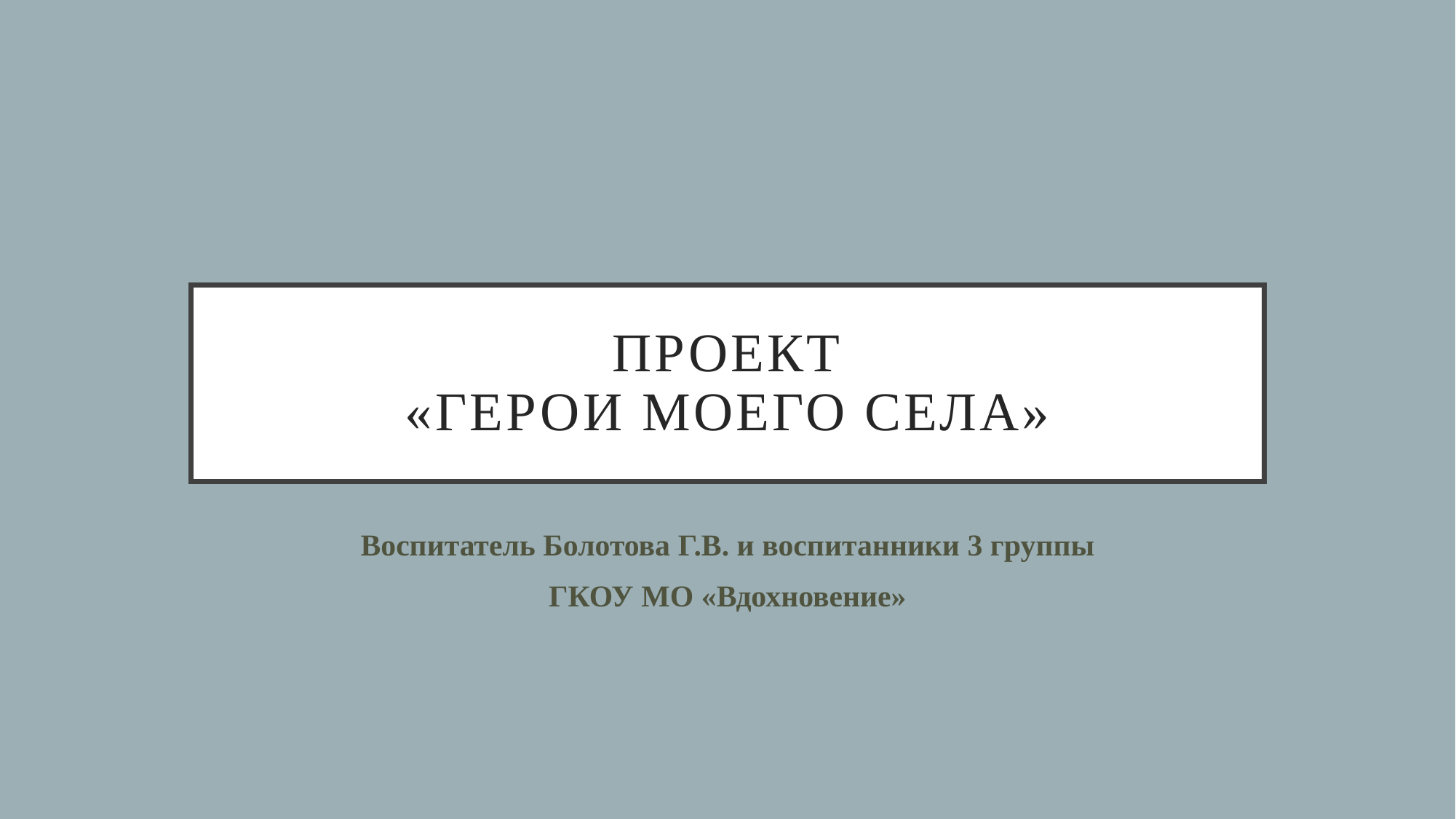

# Проект «Герои моего села»
Воспитатель Болотова Г.В. и воспитанники 3 группы
ГКОУ МО «Вдохновение»